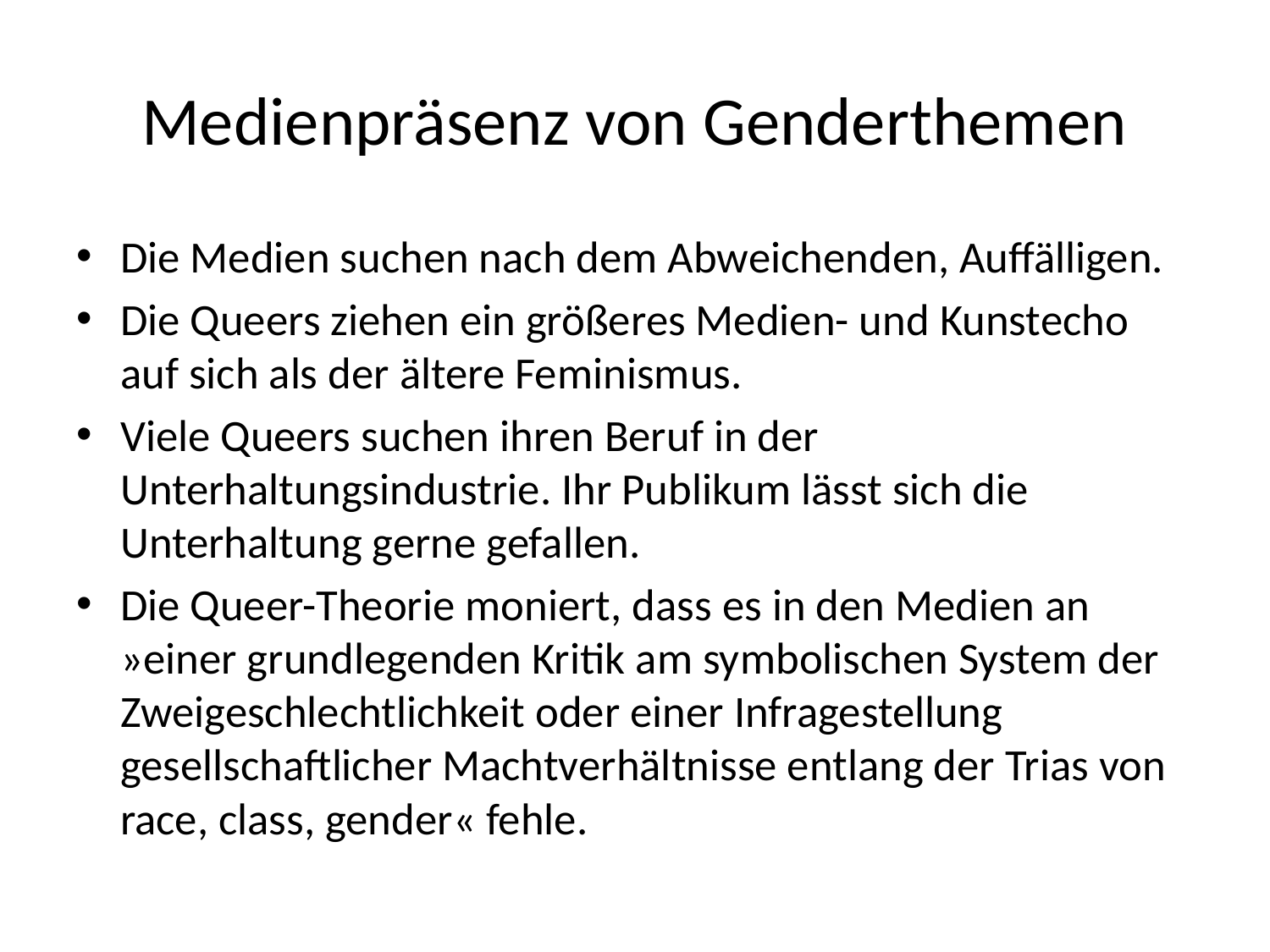

# Medienpräsenz von Genderthemen
Die Medien suchen nach dem Abweichenden, Auffälligen.
Die Queers ziehen ein größeres Medien- und Kunstecho auf sich als der ältere Feminismus.
Viele Queers suchen ihren Beruf in der Unterhaltungsindustrie. Ihr Publikum lässt sich die Unterhaltung gerne gefallen.
Die Queer-Theorie moniert, dass es in den Medien an »einer grundlegenden Kritik am symbolischen System der Zweigeschlechtlichkeit oder einer Infragestellung gesellschaftlicher Machtverhältnisse entlang der Trias von race, class, gender« fehle.